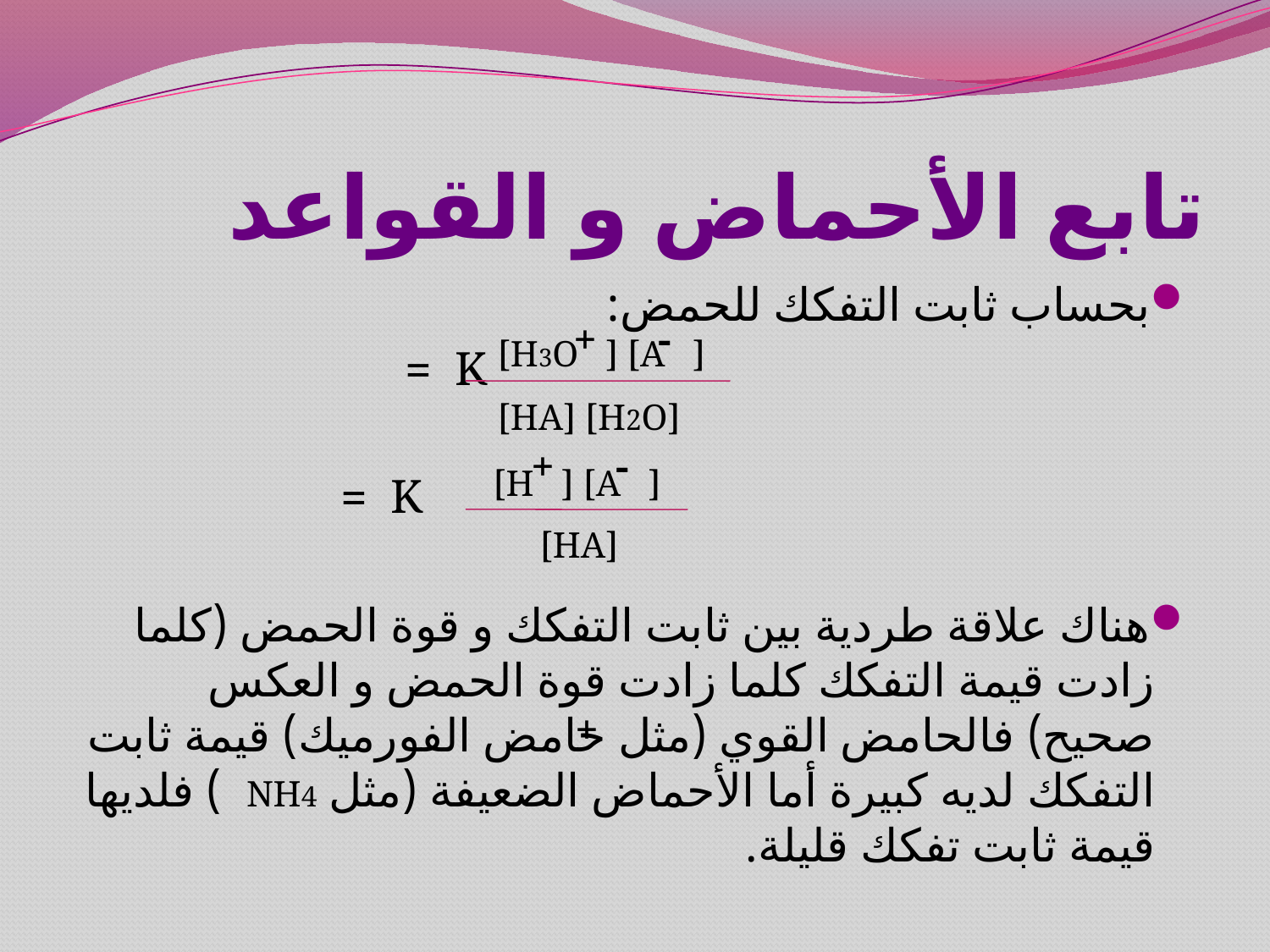

# تابع الأحماض و القواعد
بحساب ثابت التفكك للحمض:
							K  =

    	K  =

هناك علاقة طردية بين ثابت التفكك و قوة الحمض (كلما زادت قيمة التفكك كلما زادت قوة الحمض و العكس صحيح) فالحامض القوي (مثل حامض الفورميك) قيمة ثابت التفكك لديه كبيرة أما الأحماض الضعيفة (مثل NH4  ) فلديها قيمة ثابت تفكك قليلة.
+
-
 [H3O   ] [A   ]
 [HA] [H2O]
+
-
    [H   ] [A   ]
 [HA]
+